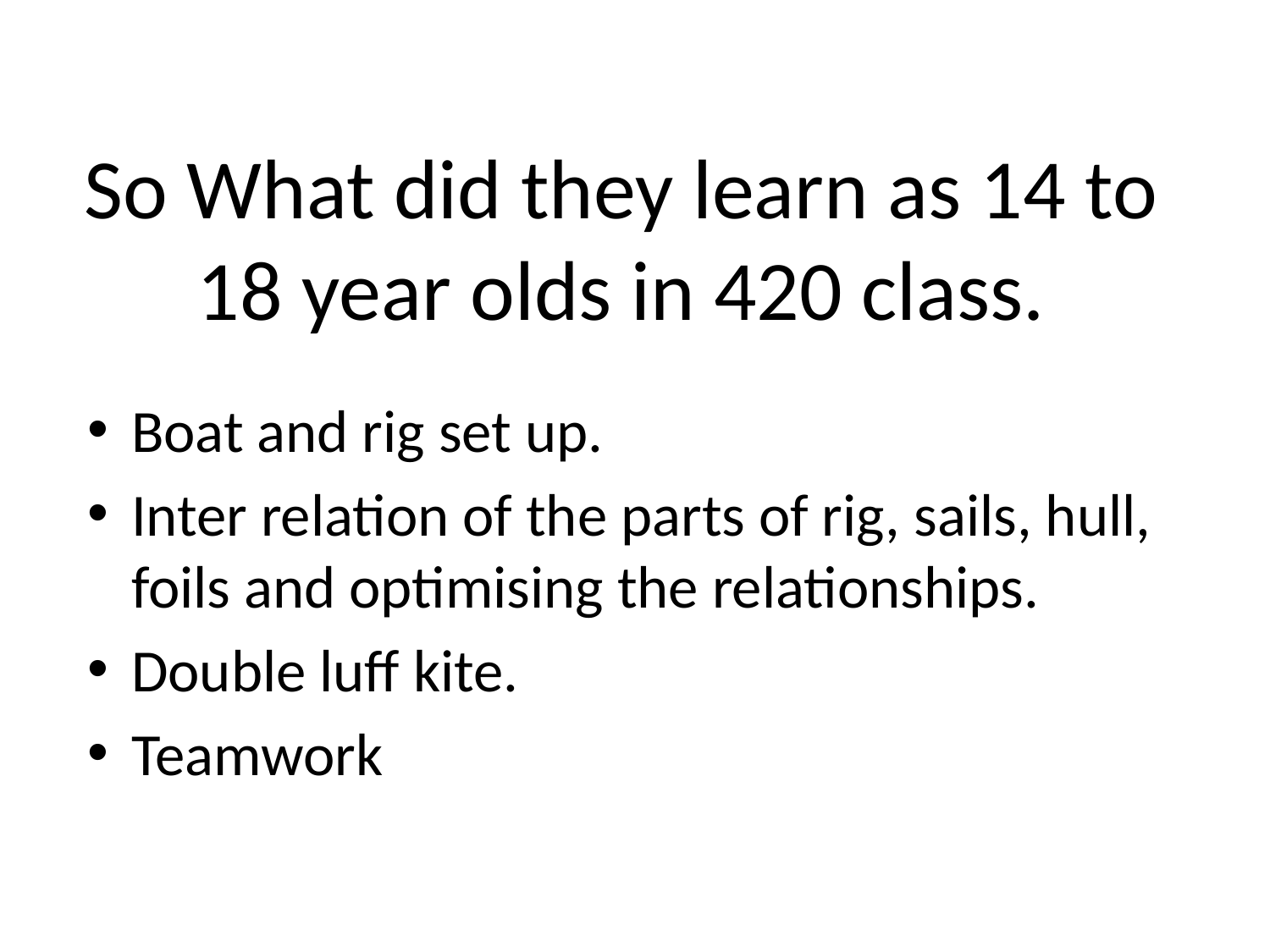

# So What did they learn as 14 to 18 year olds in 420 class.
Boat and rig set up.
Inter relation of the parts of rig, sails, hull, foils and optimising the relationships.
Double luff kite.
Teamwork